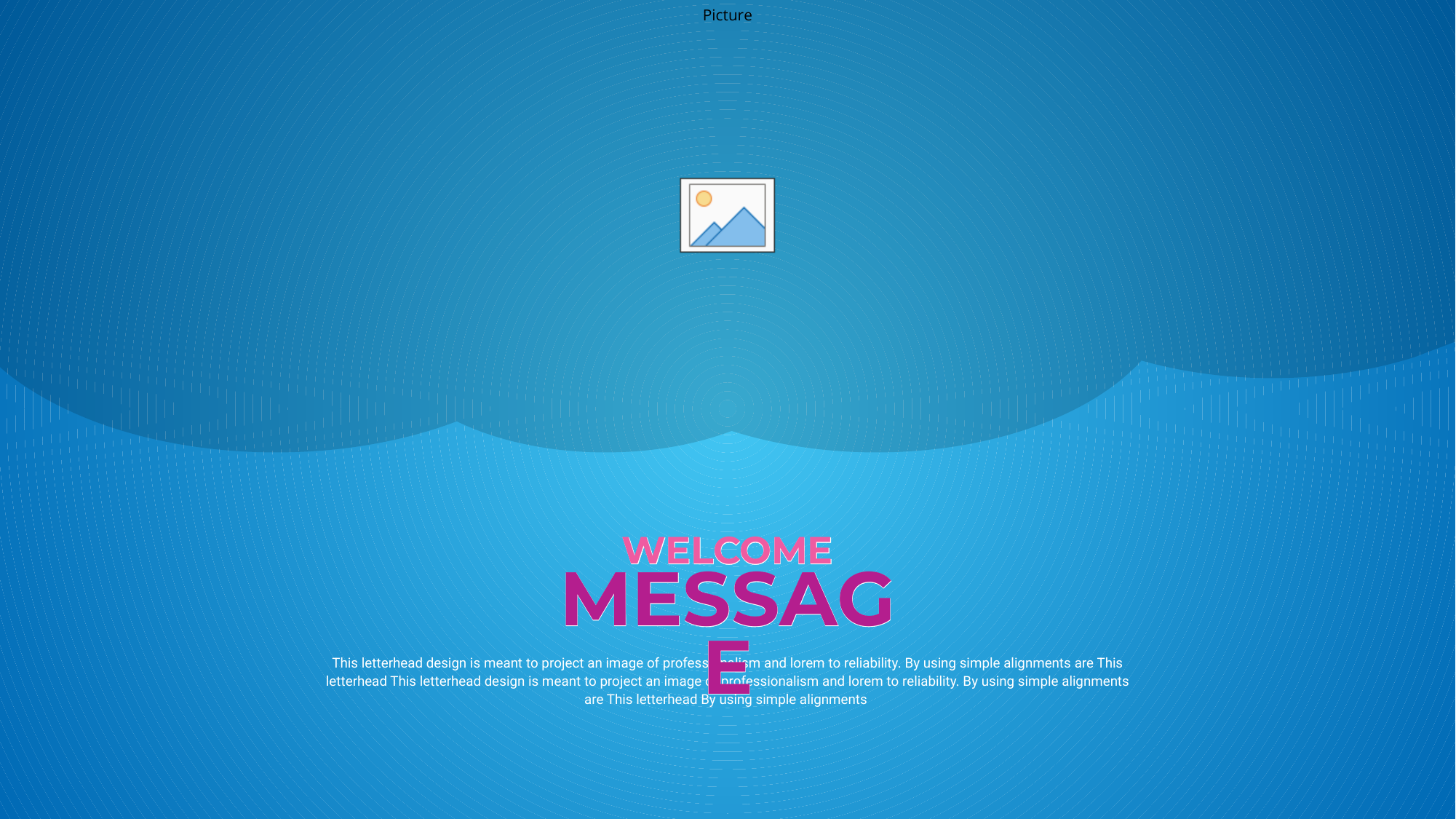

WELCOME MESSAGE
WELCOME MESSAGE
This letterhead design is meant to project an image of professionalism and lorem to reliability. By using simple alignments are This letterhead This letterhead design is meant to project an image of professionalism and lorem to reliability. By using simple alignments are This letterhead By using simple alignments